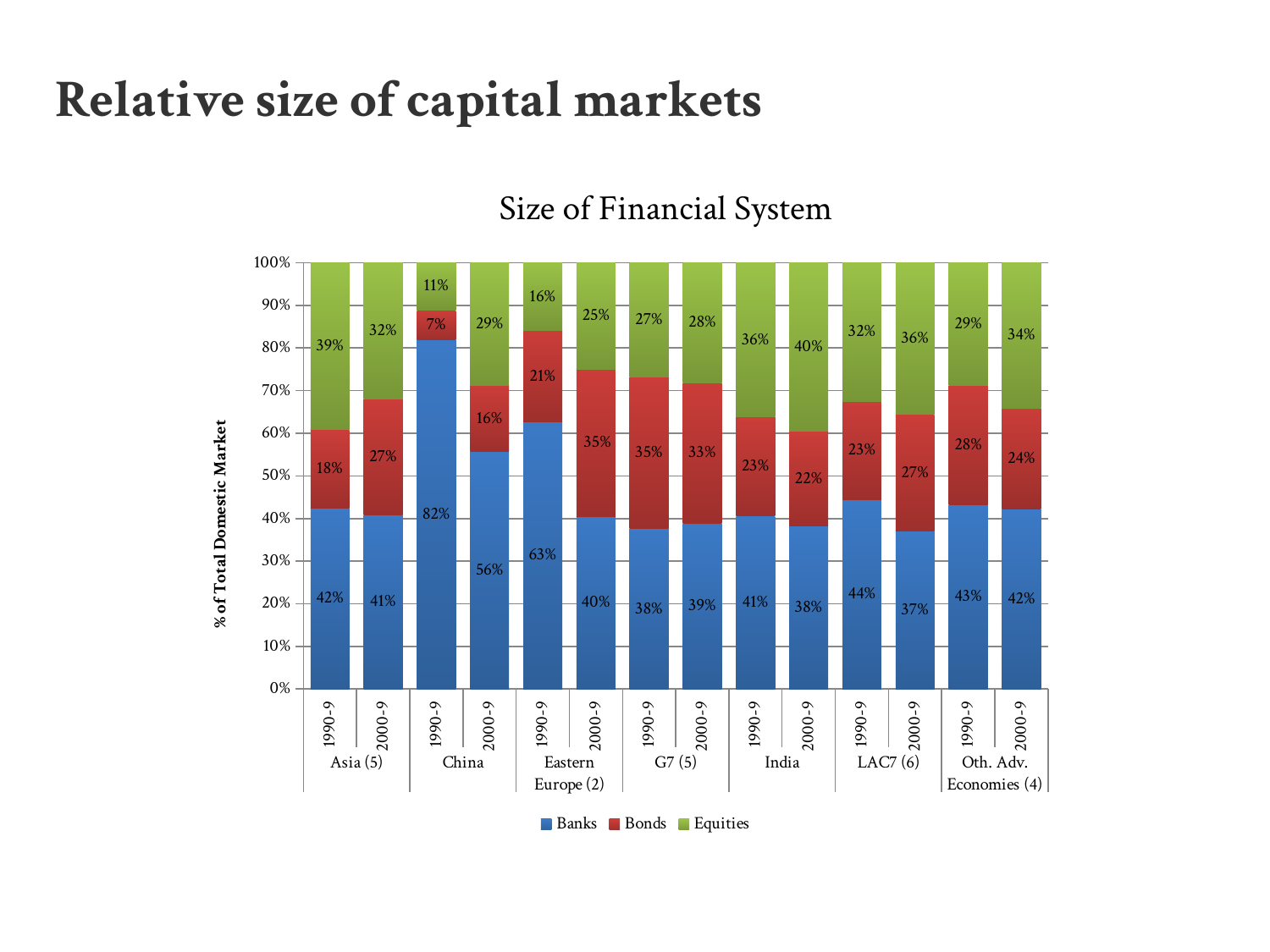

Relative size of capital markets
Size of Financial System

### Chart

| Category | Banks | Bonds | Equities |
|---|---|---|---|
| 1990-9 | 0.424930336674216 | 0.1837727543087187 | 0.3912969090170654 |
| 2000-9 | 0.4085045379381139 | 0.27207828384281957 | 0.3194171782190668 |
| 1990-9 | 0.8203626290707288 | 0.06812721144482523 | 0.11151015948444591 |
| 2000-9 | 0.5568014845007007 | 0.1561284257980797 | 0.28707008970121983 |
| 1990-9 | 0.6265912397508797 | 0.21415421686510433 | 0.1592545433840161 |
| 2000-9 | 0.40470545125864804 | 0.3453478079977139 | 0.24994674074363823 |
| 1990-9 | 0.3762273945295848 | 0.3549660053929609 | 0.26880660007745455 |
| 2000-9 | 0.38896800054312924 | 0.3294904922247274 | 0.2815415072321435 |
| 1990-9 | 0.4071500272197516 | 0.230715691960259 | 0.3621342808199895 |
| 2000-9 | 0.38169640474953 | 0.22284885778908733 | 0.3954547374613828 |
| 1990-9 | 0.4446092232340171 | 0.2306911902749505 | 0.32469958649103237 |
| 2000-9 | 0.3701616367413753 | 0.2743278904242296 | 0.355510472834395 |
| 1990-9 | 0.4321785873141456 | 0.2803106129695834 | 0.2875107997162714 |
| 2000-9 | 0.42212701193088337 | 0.23660225702098295 | 0.34127073104813377 |